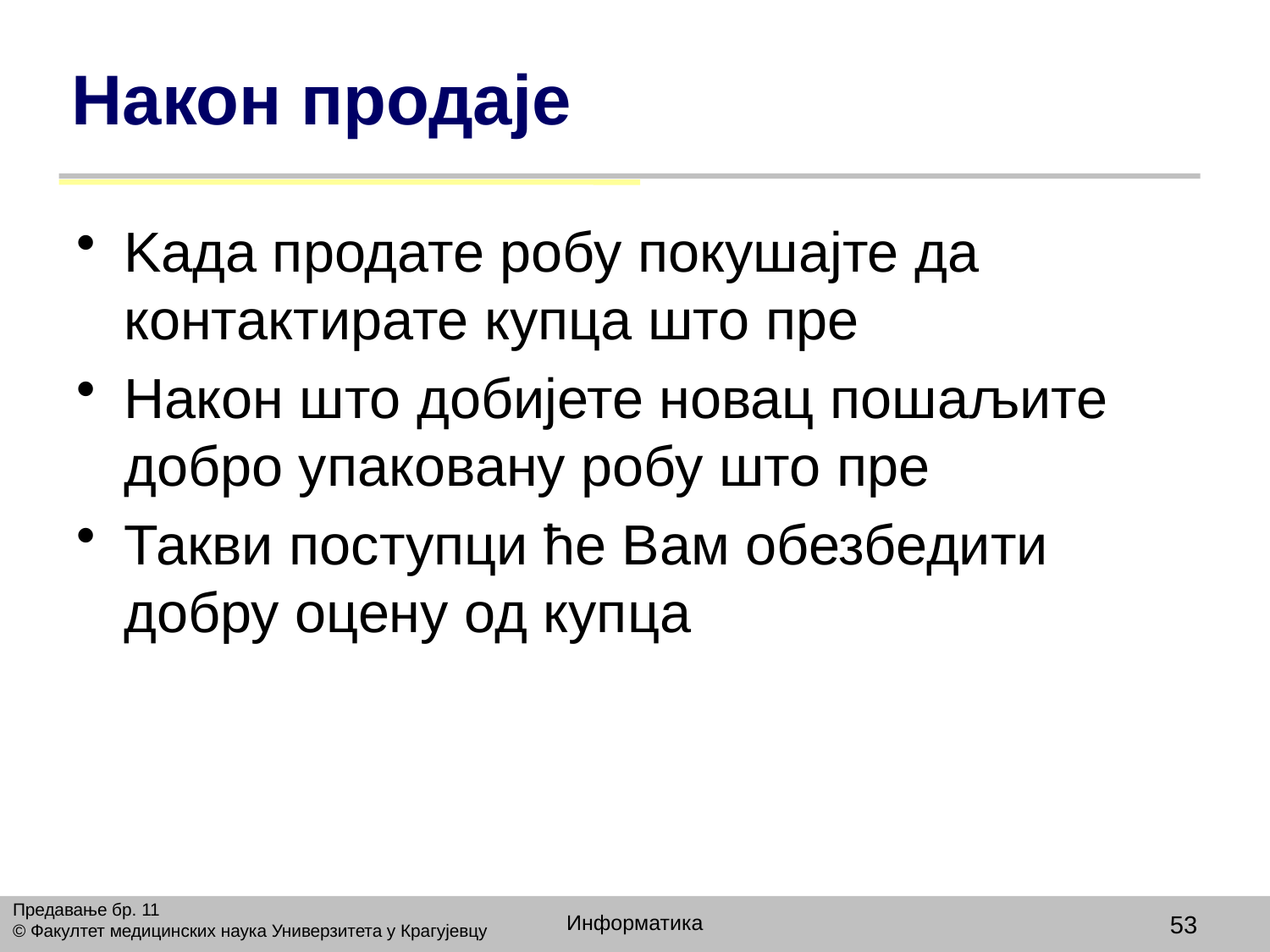

# Након продаје
Kaда продате робу покушајте да контактирате купца што пре
Након што добијете новац пошаљите добро упаковану робу што пре
Такви поступци ће Вам обезбедити добру оцену од купца
Предавање бр. 11
© Факултет медицинских наука Универзитета у Крагујевцу
Информатика
53